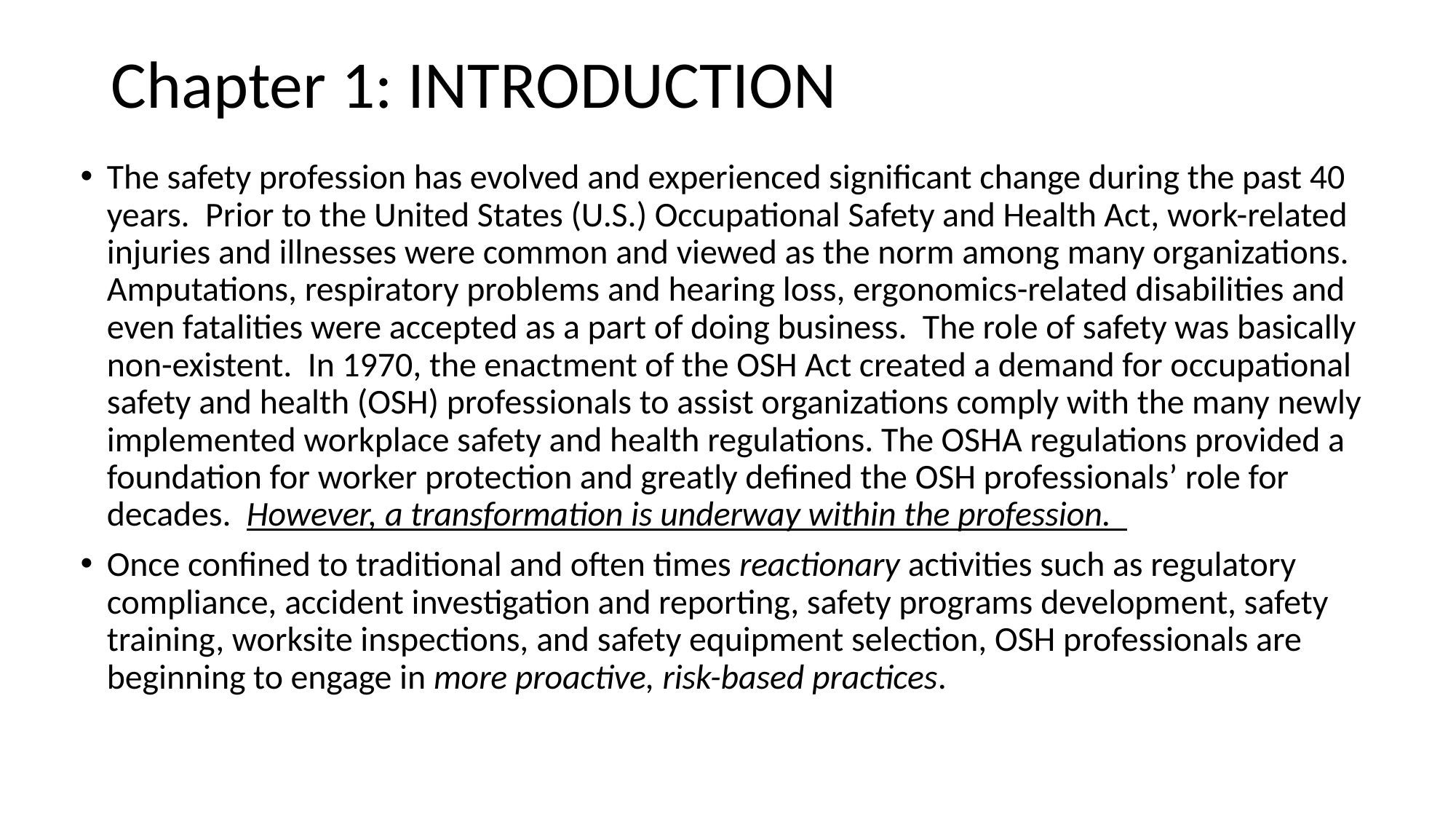

# Chapter 1: INTRODUCTION
The safety profession has evolved and experienced significant change during the past 40 years.  Prior to the United States (U.S.) Occupational Safety and Health Act, work-related injuries and illnesses were common and viewed as the norm among many organizations. Amputations, respiratory problems and hearing loss, ergonomics-related disabilities and even fatalities were accepted as a part of doing business.  The role of safety was basically non-existent.  In 1970, the enactment of the OSH Act created a demand for occupational safety and health (OSH) professionals to assist organizations comply with the many newly implemented workplace safety and health regulations. The OSHA regulations provided a foundation for worker protection and greatly defined the OSH professionals’ role for decades.  However, a transformation is underway within the profession.
Once confined to traditional and often times reactionary activities such as regulatory compliance, accident investigation and reporting, safety programs development, safety training, worksite inspections, and safety equipment selection, OSH professionals are beginning to engage in more proactive, risk-based practices.